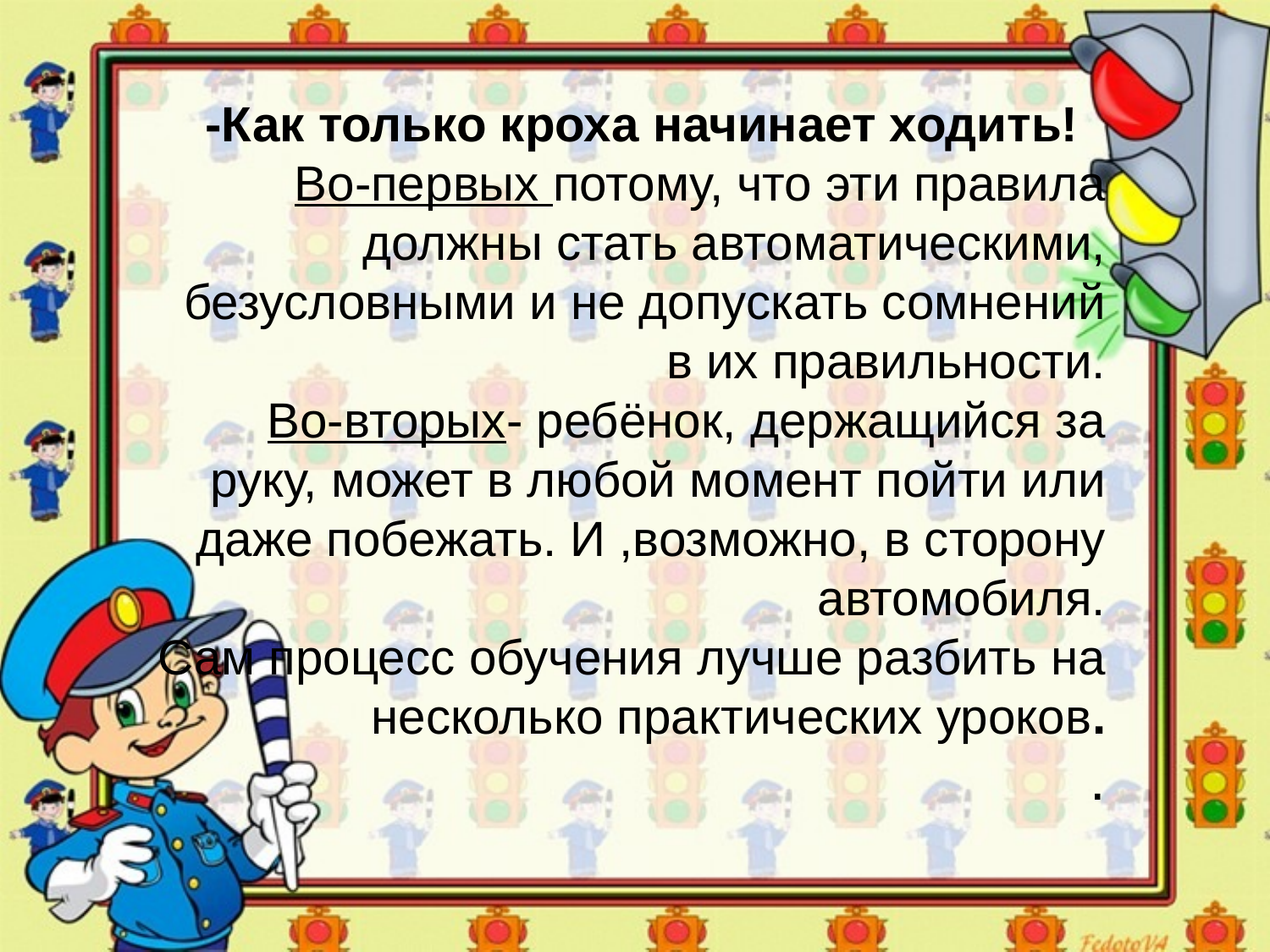

-Как только кроха начинает ходить!
Во-первых потому, что эти правила должны стать автоматическими, безусловными и не допускать сомнений в их правильности.
Во-вторых- ребёнок, держащийся за руку, может в любой момент пойти или даже побежать. И ,возможно, в сторону автомобиля.
Сам процесс обучения лучше разбить на несколько практических уроков.
.